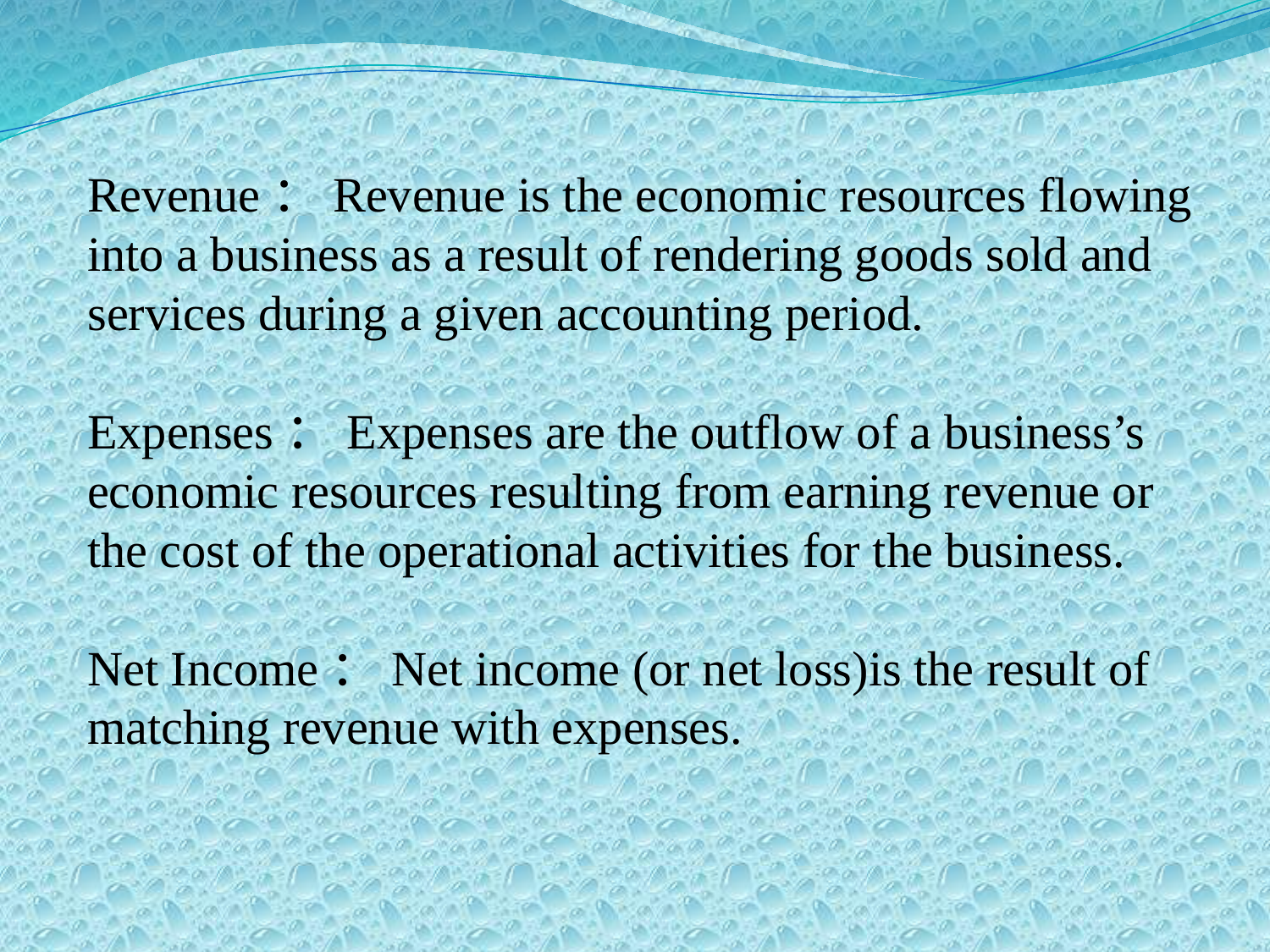

Revenue：Revenue is the economic resources flowing into a business as a result of rendering goods sold and services during a given accounting period.

Expenses：Expenses are the outflow of a business’s economic resources resulting from earning revenue or the cost of the operational activities for the business.

Net Income：Net income (or net loss)is the result of matching revenue with expenses.